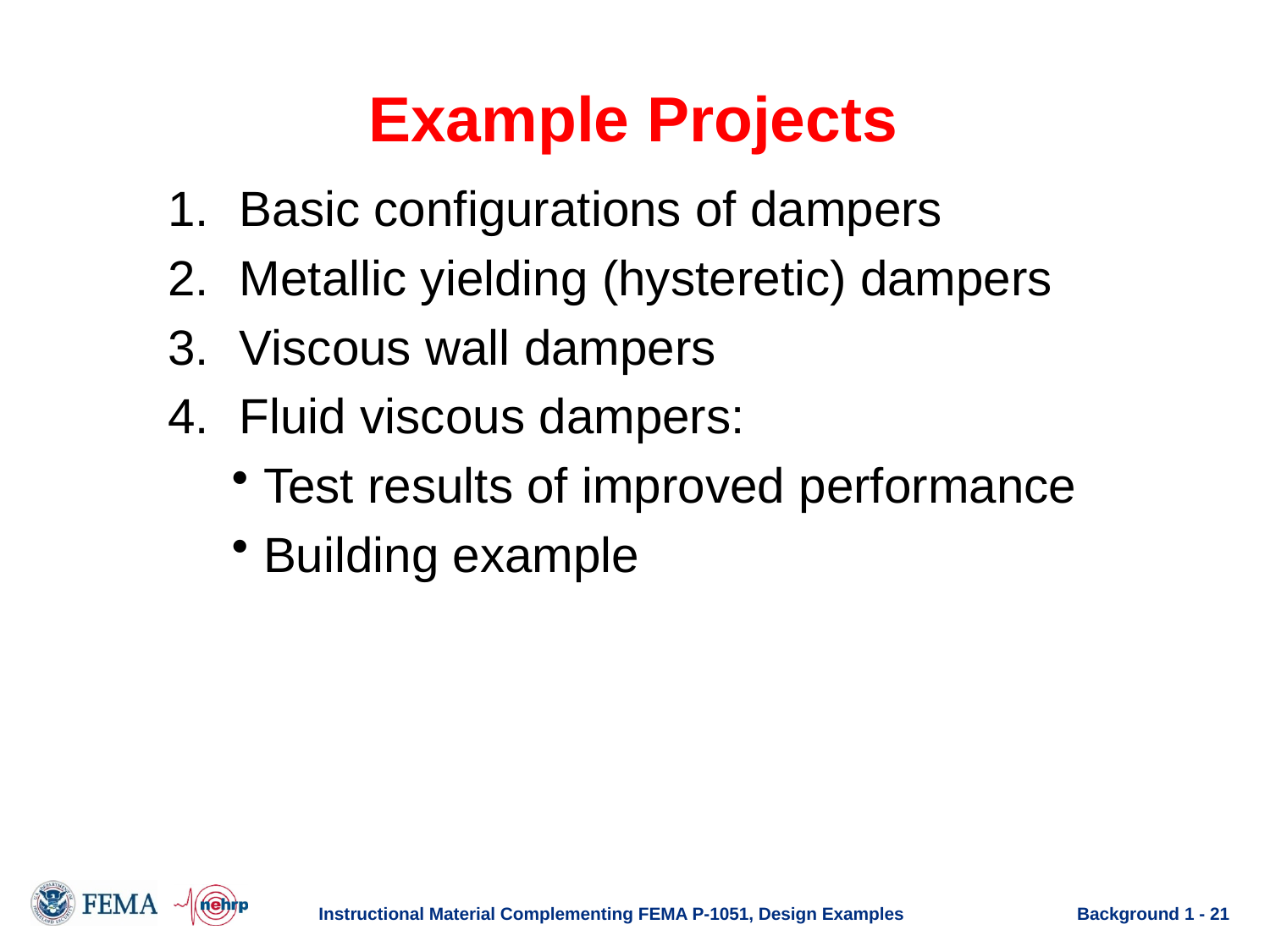

# Example Projects
Basic configurations of dampers
Metallic yielding (hysteretic) dampers
Viscous wall dampers
Fluid viscous dampers:
Test results of improved performance
Building example

Instructional Material Complementing FEMA P-1051, Design Examples
Background 1 - 21